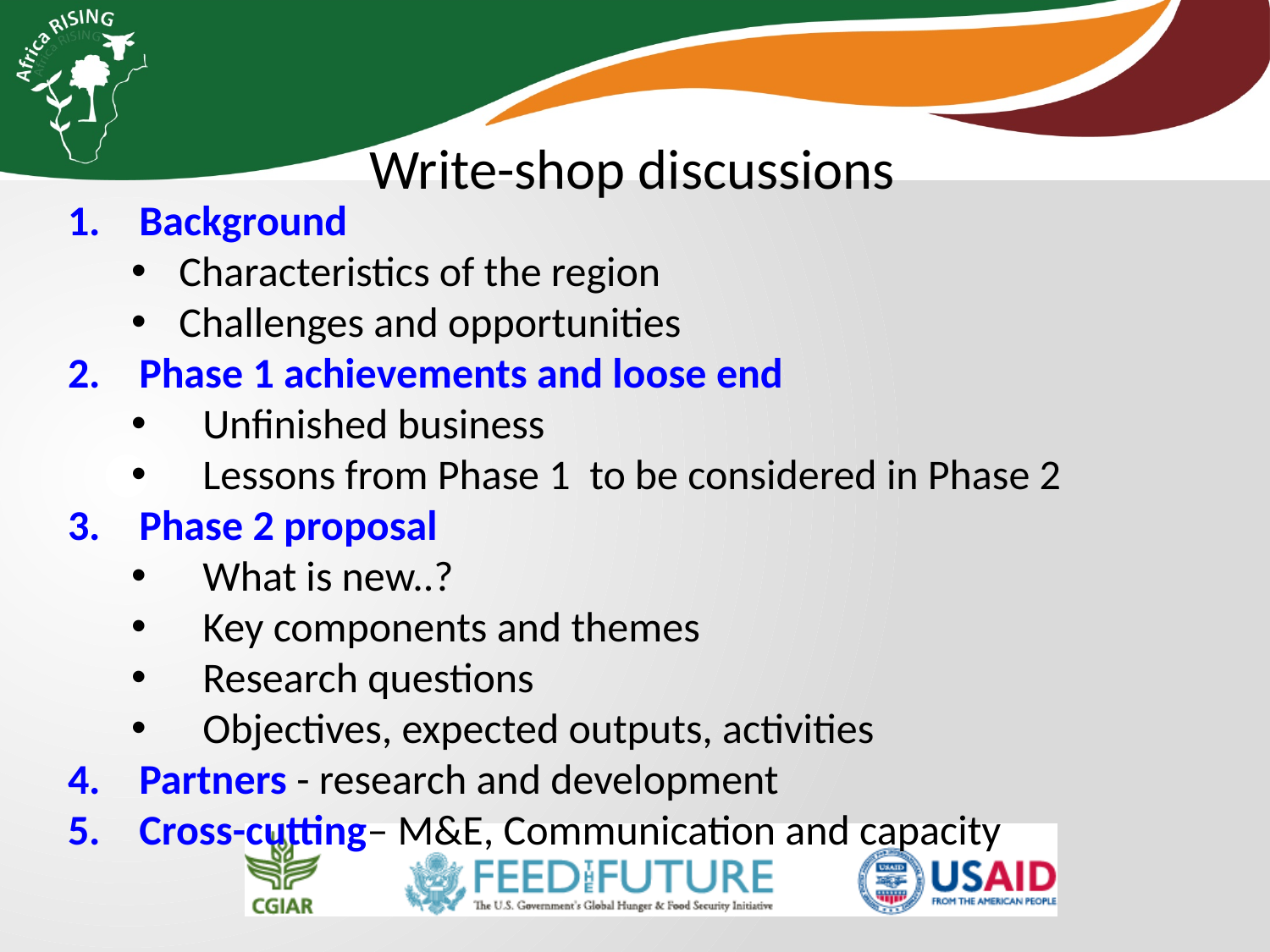

Write-shop discussions
Background
Characteristics of the region
Challenges and opportunities
Phase 1 achievements and loose end
Unfinished business
Lessons from Phase 1  to be considered in Phase 2
Phase 2 proposal
What is new..?
Key components and themes
Research questions
Objectives, expected outputs, activities
Partners - research and development
Cross-cutting– M&E, Communication and capacity